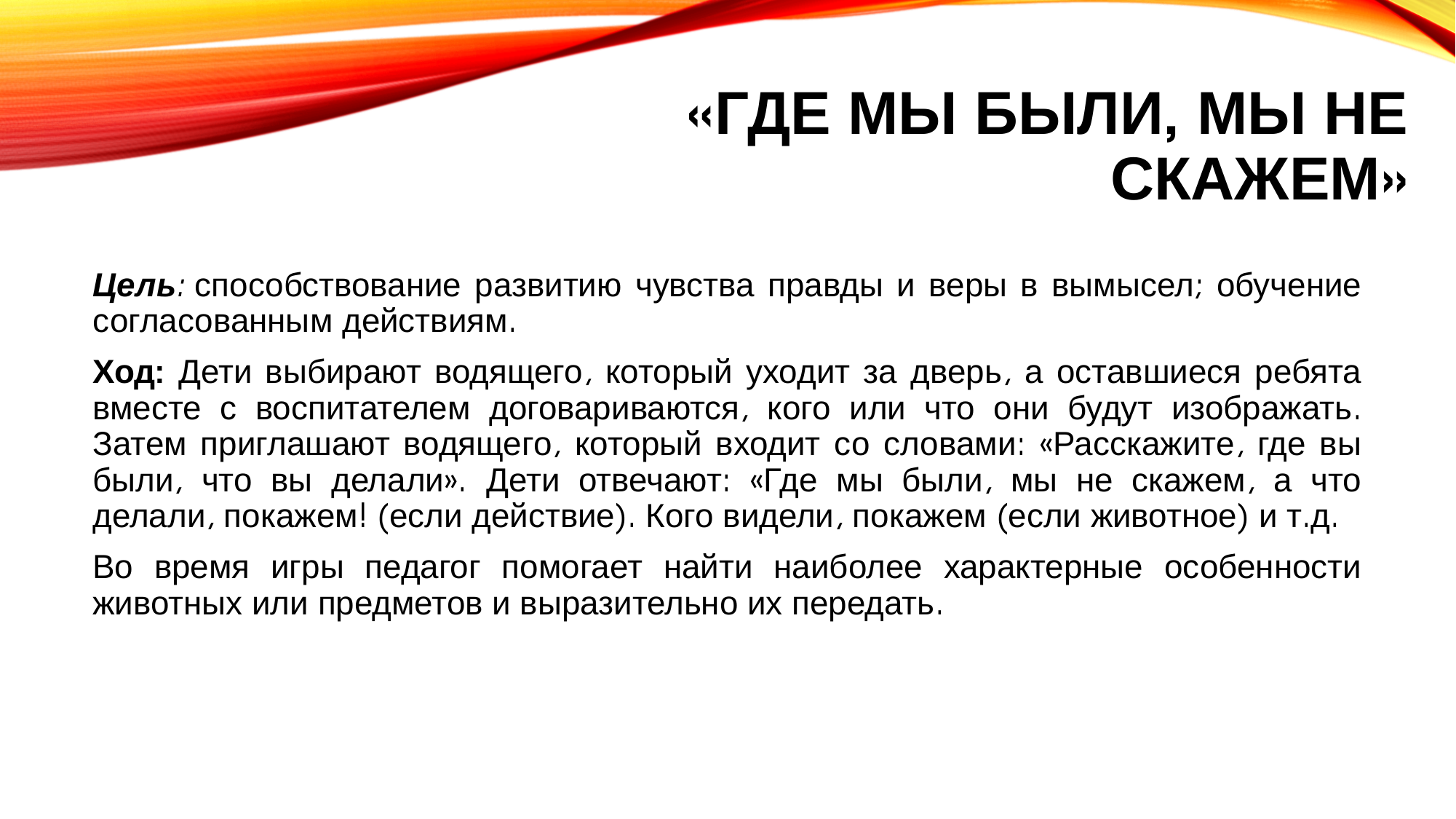

# «Где мы были, мы не скажем»
Цель: способствование развитию чувства правды и веры в вымысел; обучение согласованным действиям.
Ход: Дети выбирают водящего, который уходит за дверь, а оставшиеся ребята вместе с воспитателем договариваются, кого или что они будут изображать. Затем приглашают водящего, который входит со словами: «Расскажите, где вы были, что вы делали». Дети отвечают: «Где мы были, мы не скажем, а что делали, покажем! (если действие). Кого видели, покажем (если животное) и т.д.
Во время игры педагог помогает найти наиболее характерные особенности животных или предметов и выразительно их передать.